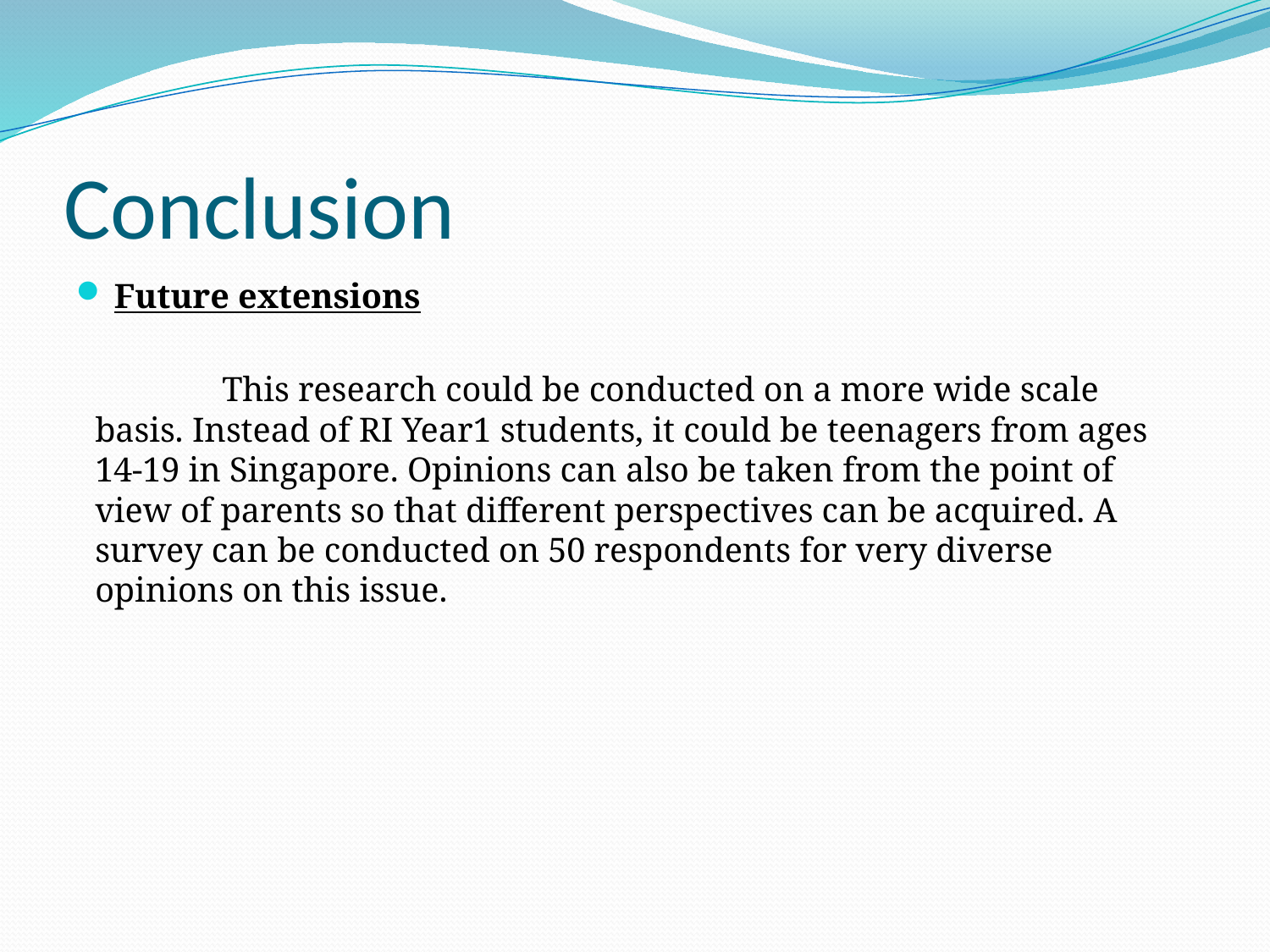

# Conclusion
Future extensions

	This research could be conducted on a more wide scale basis. Instead of RI Year1 students, it could be teenagers from ages 14-19 in Singapore. Opinions can also be taken from the point of view of parents so that different perspectives can be acquired. A survey can be conducted on 50 respondents for very diverse opinions on this issue.